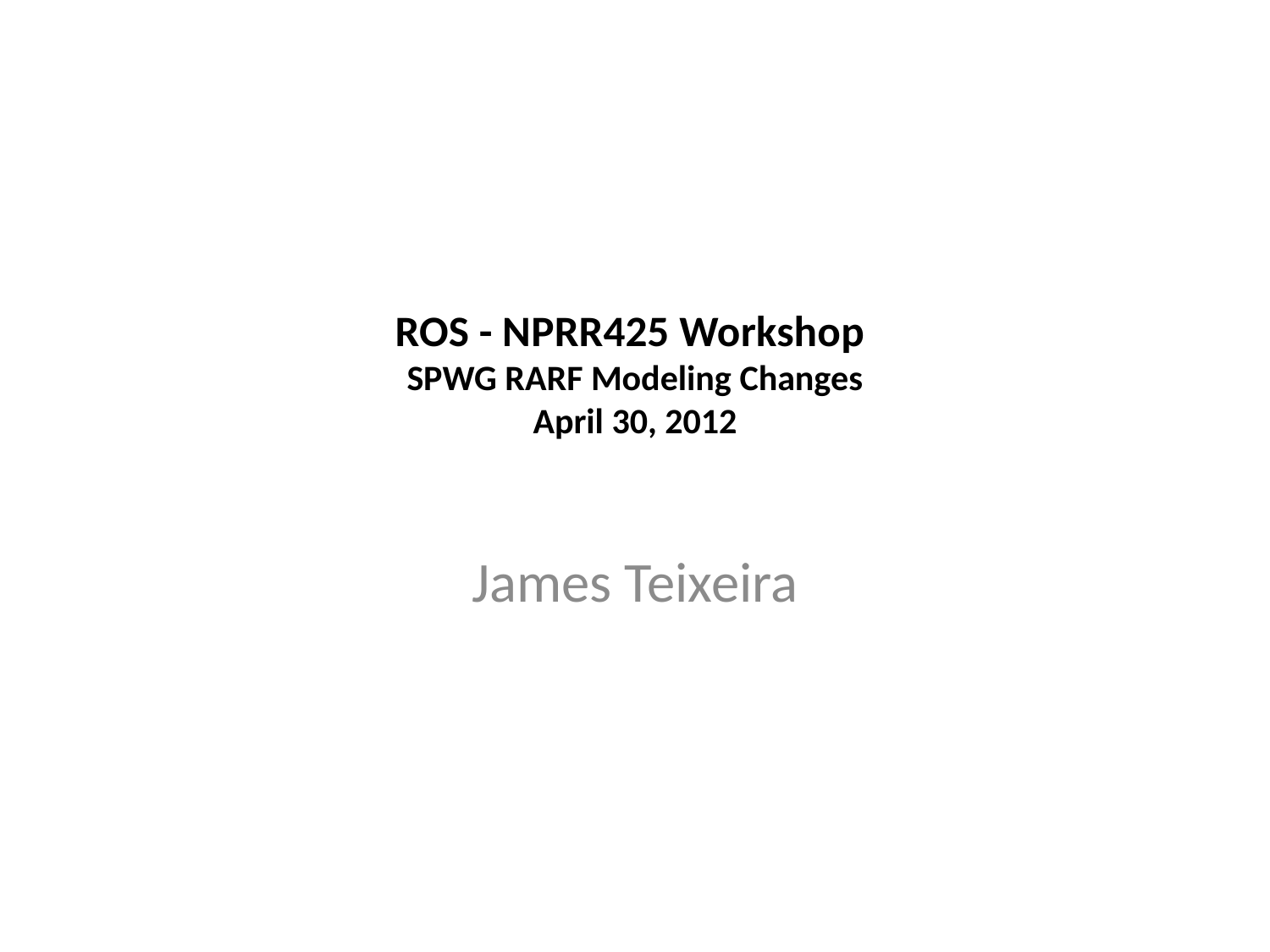

# ROS - NPRR425 Workshop SPWG RARF Modeling Changes April 30, 2012
James Teixeira